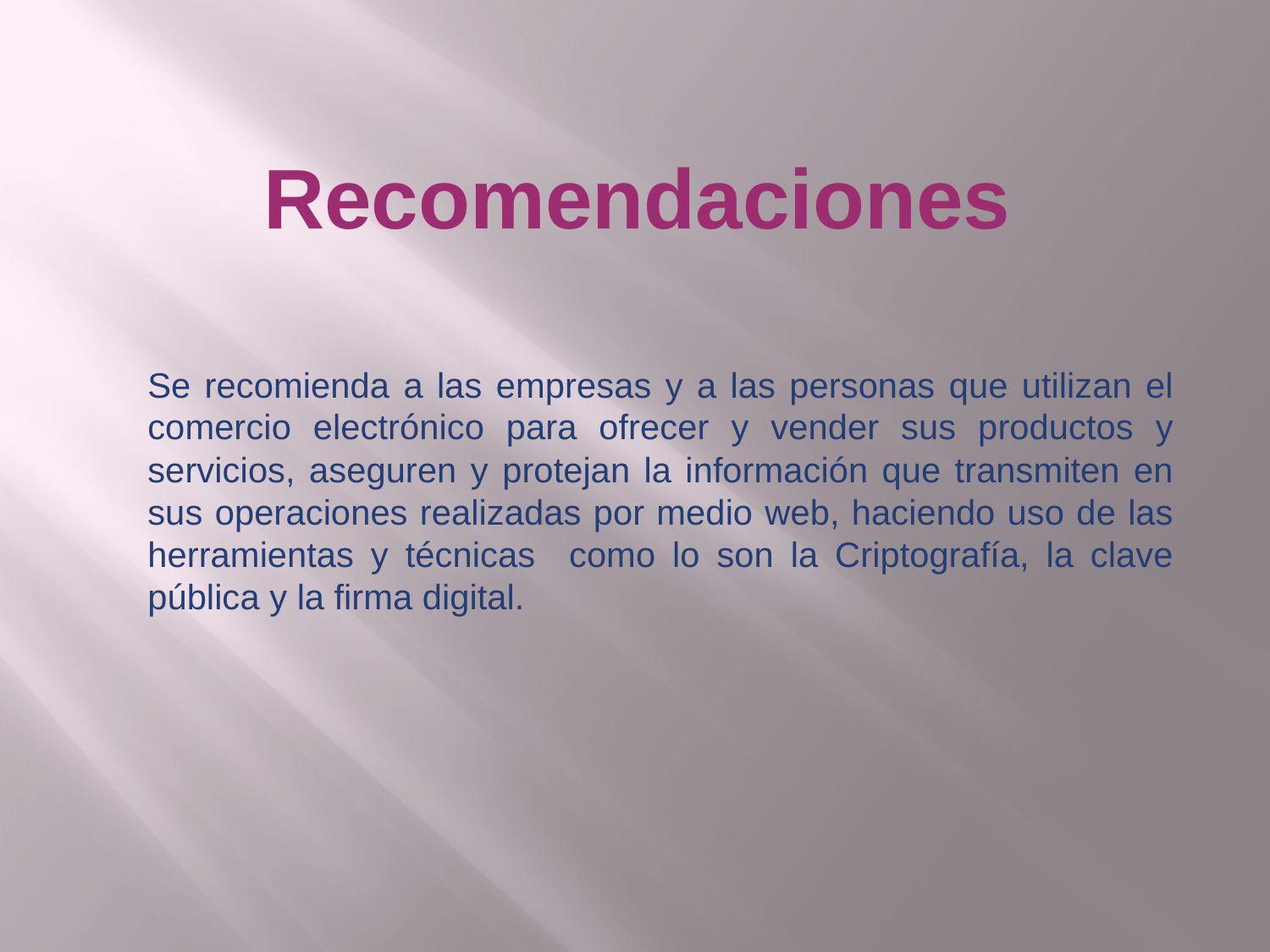

# Recomendaciones
Se recomienda a las empresas y a las personas que utilizan el comercio electrónico para ofrecer y vender sus productos y servicios, aseguren y protejan la información que transmiten en sus operaciones realizadas por medio web, haciendo uso de las herramientas y técnicas  como lo son la Criptografía, la clave pública y la firma digital.